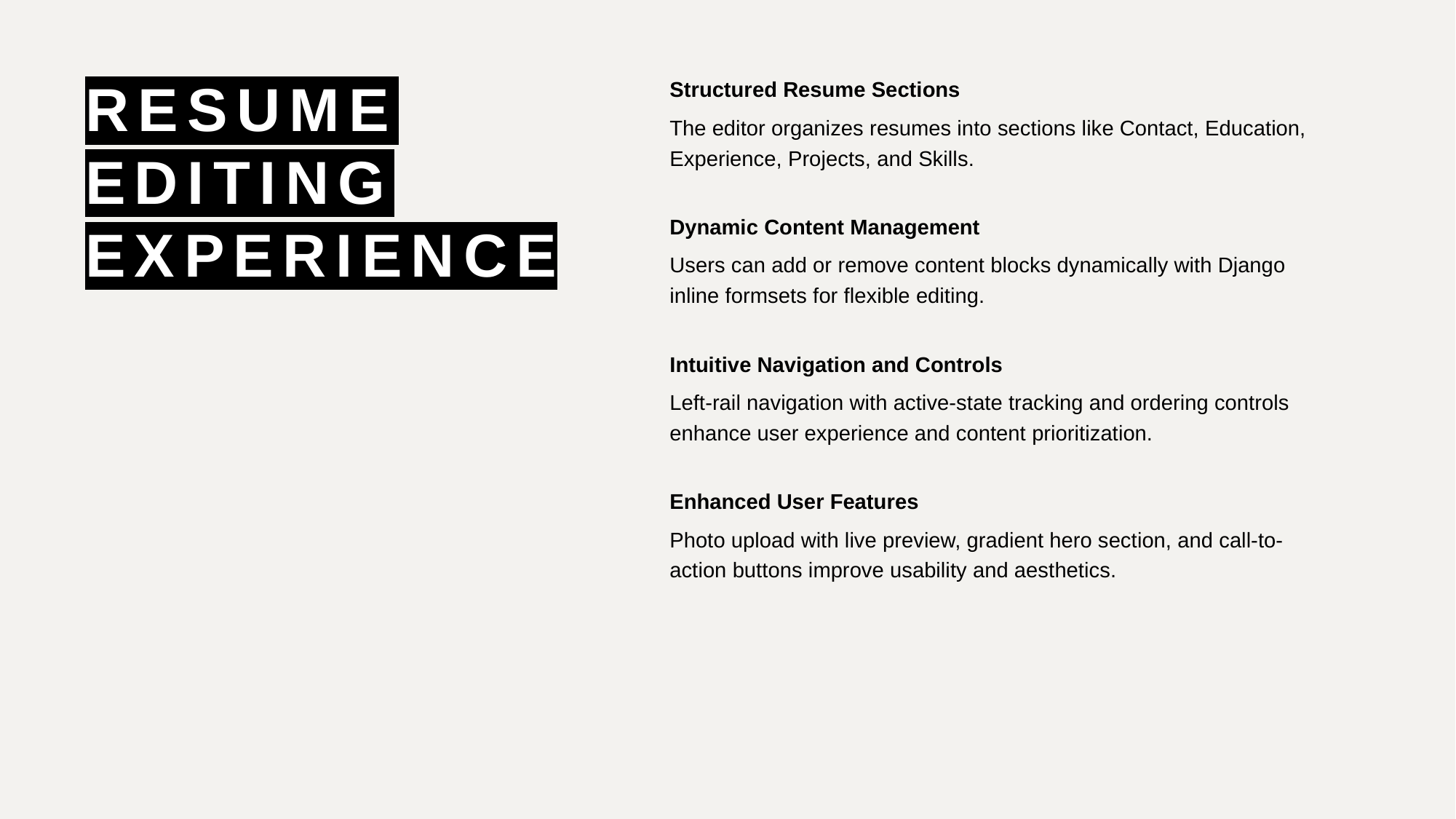

# Resume Editing Experience
Structured Resume Sections
The editor organizes resumes into sections like Contact, Education, Experience, Projects, and Skills.
Dynamic Content Management
Users can add or remove content blocks dynamically with Django inline formsets for flexible editing.
Intuitive Navigation and Controls
Left-rail navigation with active-state tracking and ordering controls enhance user experience and content prioritization.
Enhanced User Features
Photo upload with live preview, gradient hero section, and call-to-action buttons improve usability and aesthetics.